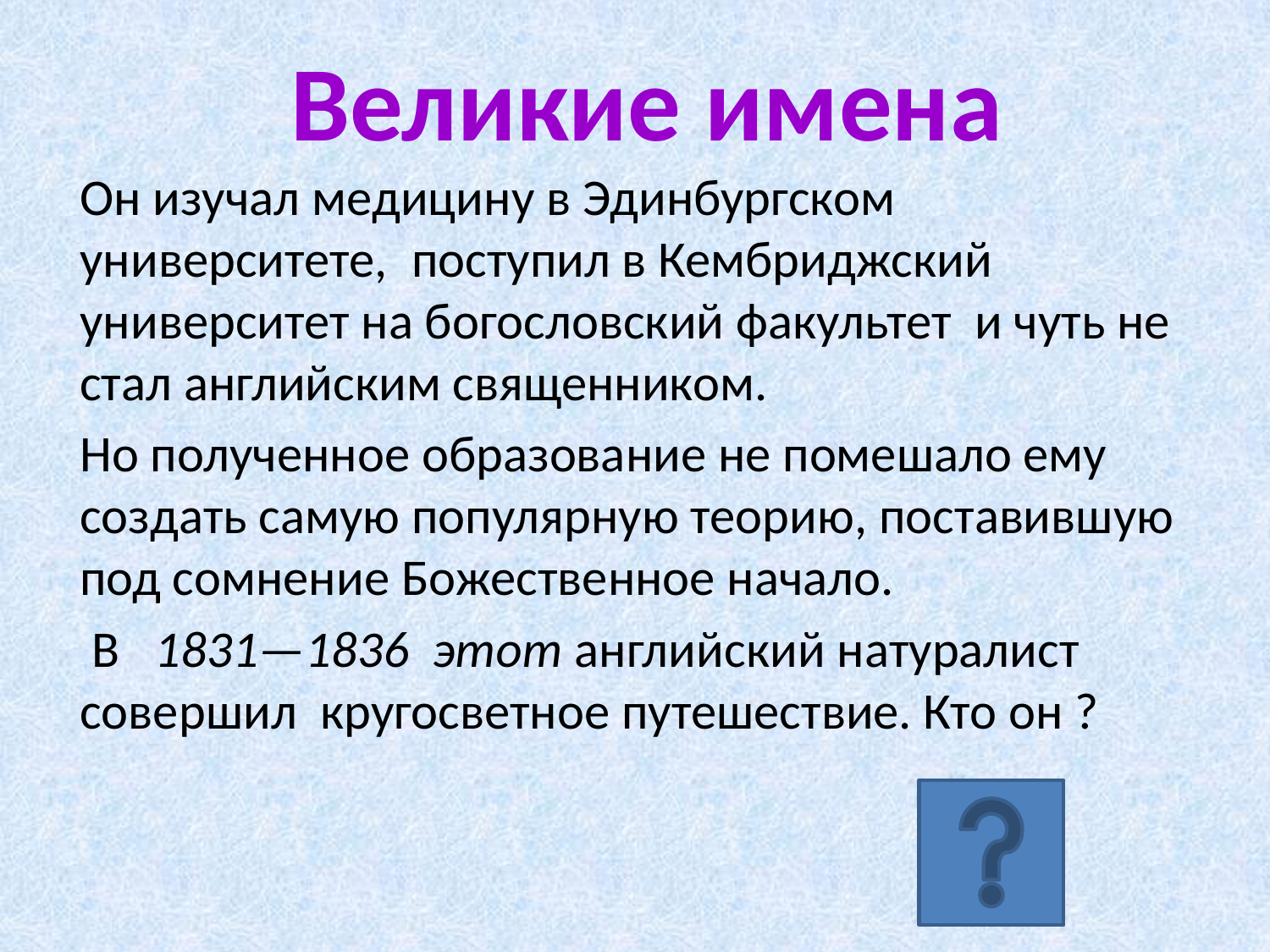

# Великие имена
Он изучал медицину в Эдинбургском университете,  поступил в Кембриджский университет на богословский факультет  и чуть не стал английским священником.
Но полученное образование не помешало ему создать самую популярную теорию, поставившую под сомнение Божественное начало.
 В   1831—1836  этот английский натуралист совершил  кругосветное путешествие. Кто он ?